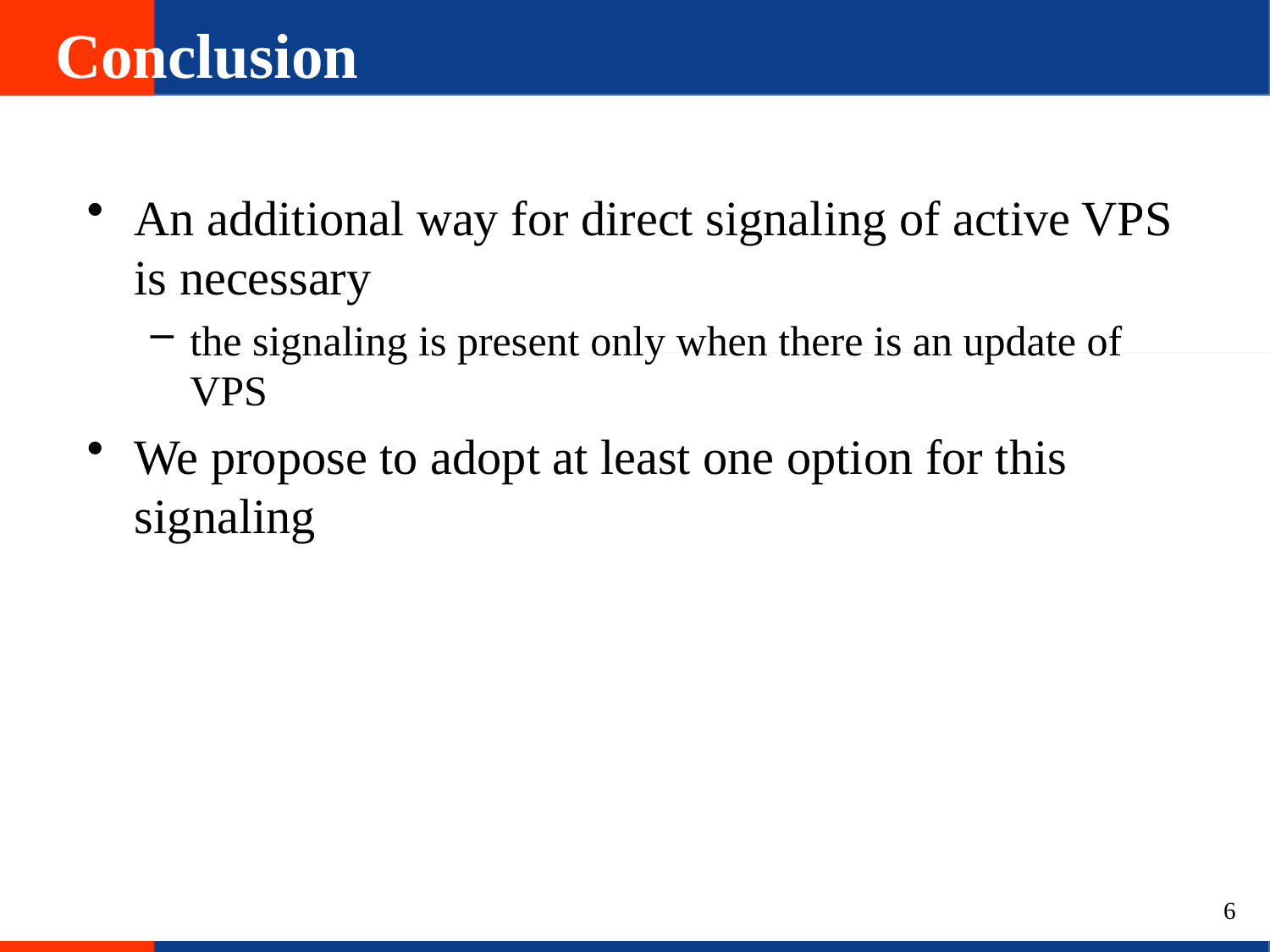

# Conclusion
An additional way for direct signaling of active VPS is necessary
the signaling is present only when there is an update of VPS
We propose to adopt at least one option for this signaling
6